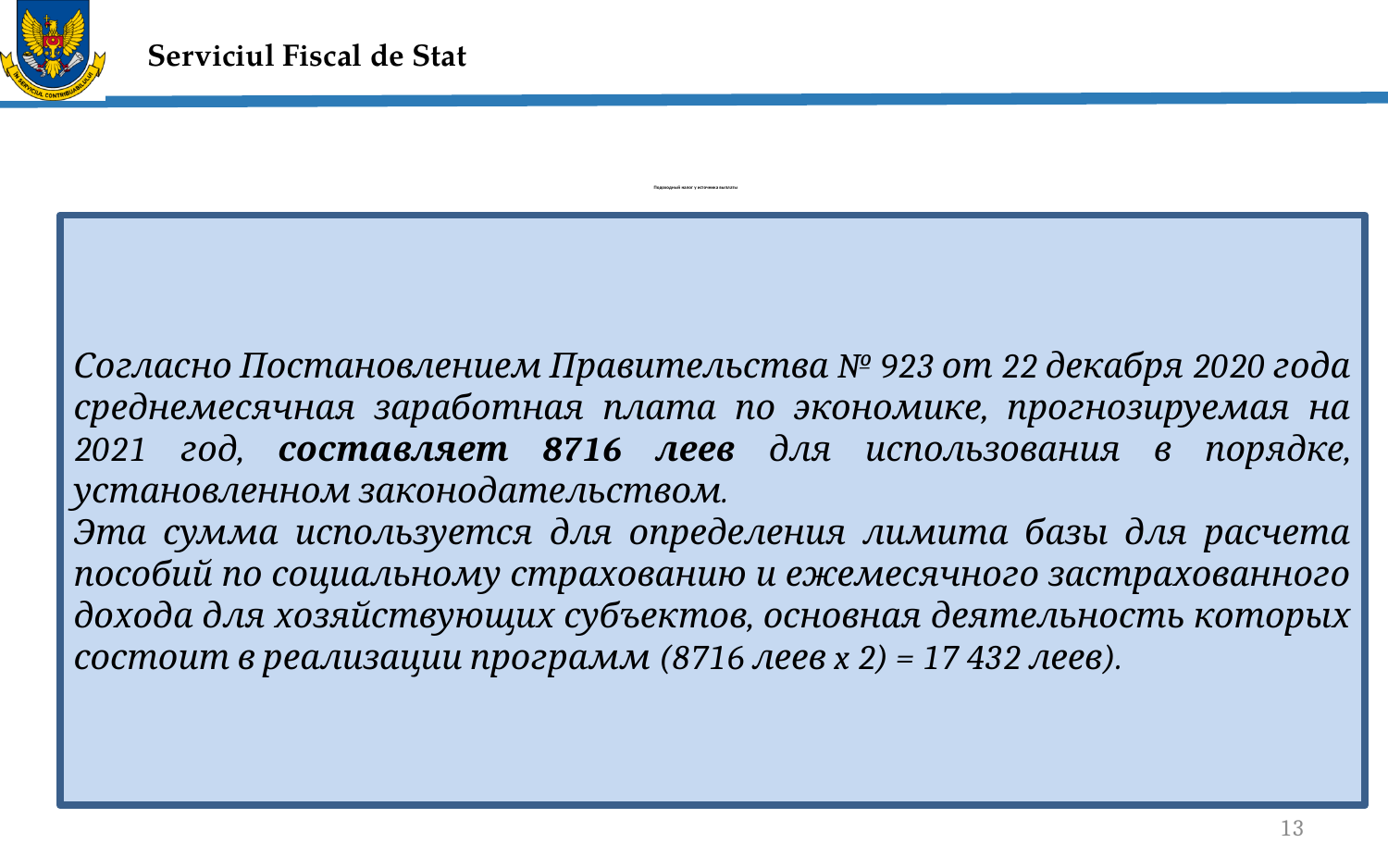

# Подоходный налог у источника выплаты
Согласно Постановлением Правительства № 923 от 22 декабря 2020 года среднемесячная заработная плата по экономике, прогнозируемая на 2021 год, составляет 8716 леев для использования в порядке, установленном законодательством.
Эта сумма используется для определения лимита базы для расчета пособий по социальному страхованию и ежемесячного застрахованного дохода для хозяйствующих субъектов, основная деятельность которых состоит в реализации программ (8716 леев x 2) = 17 432 леев).
13